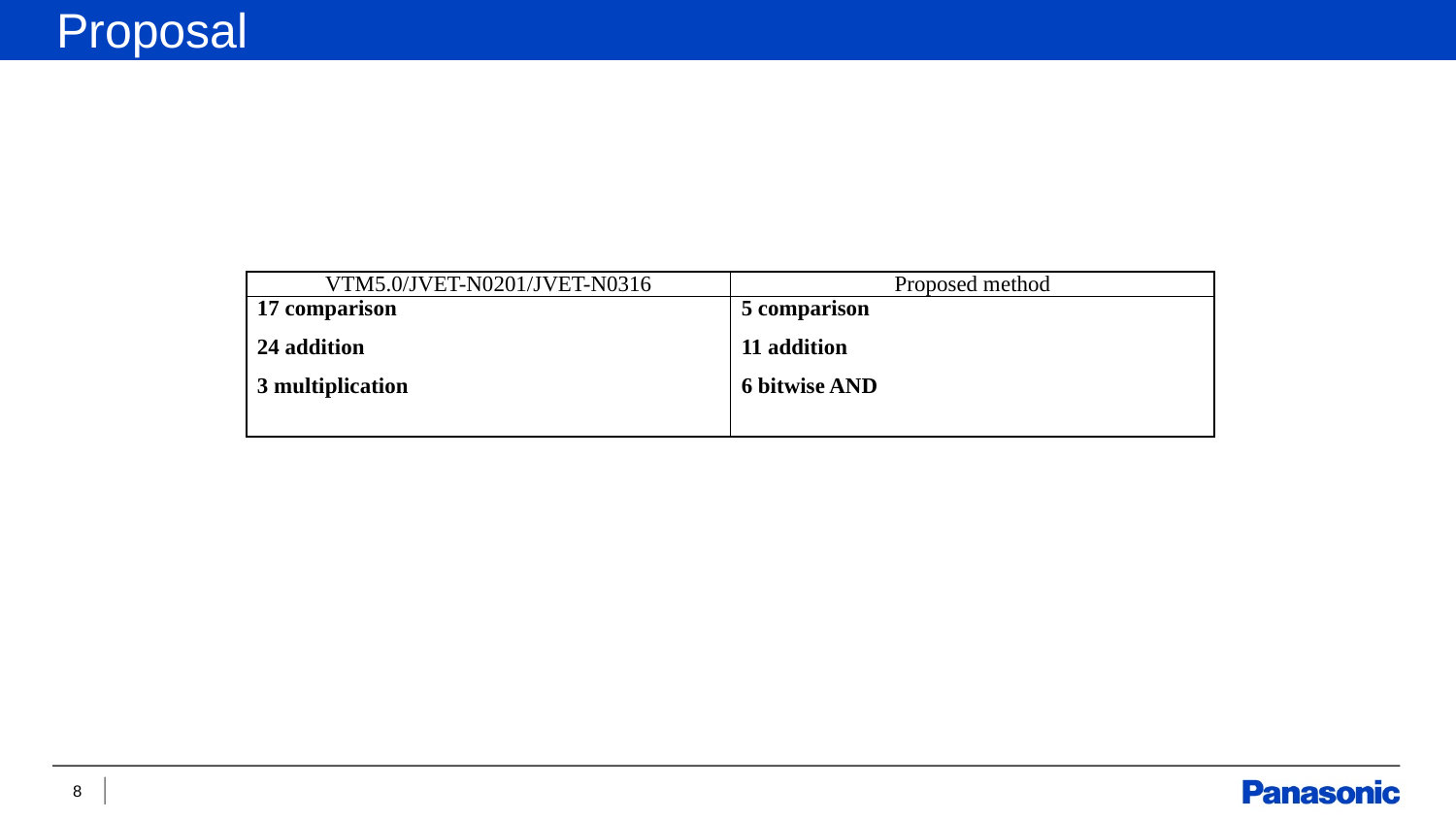

Proposal
| VTM5.0/JVET-N0201/JVET-N0316 | Proposed method |
| --- | --- |
| 17 comparison 24 addition 3 multiplication | 5 comparison 11 addition 6 bitwise AND |